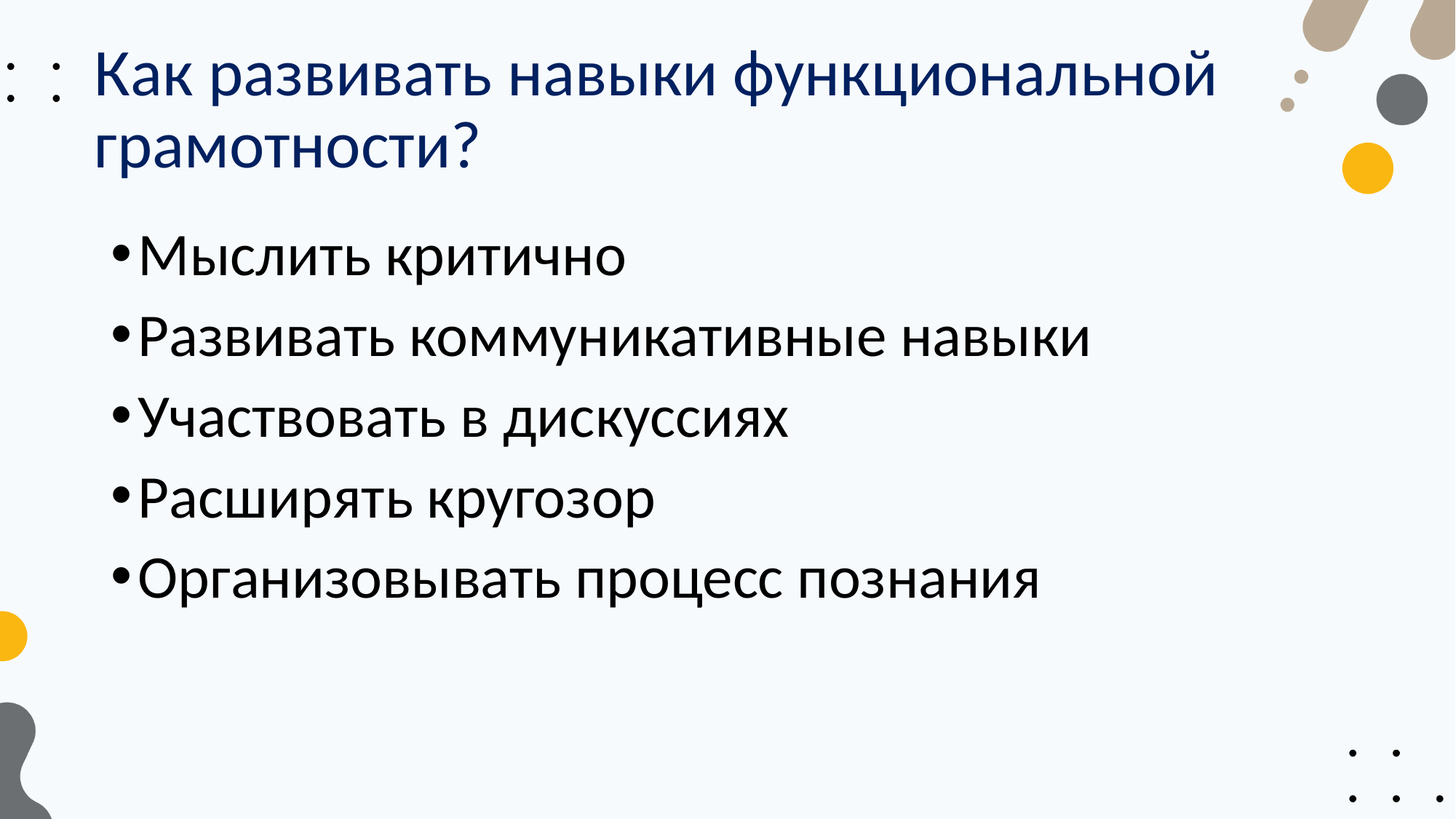

# Как развивать навыки функциональной грамотности?
Мыслить критично
Развивать коммуникативные навыки
Участвовать в дискуссиях
Расширять кругозор
Организовывать процесс познания